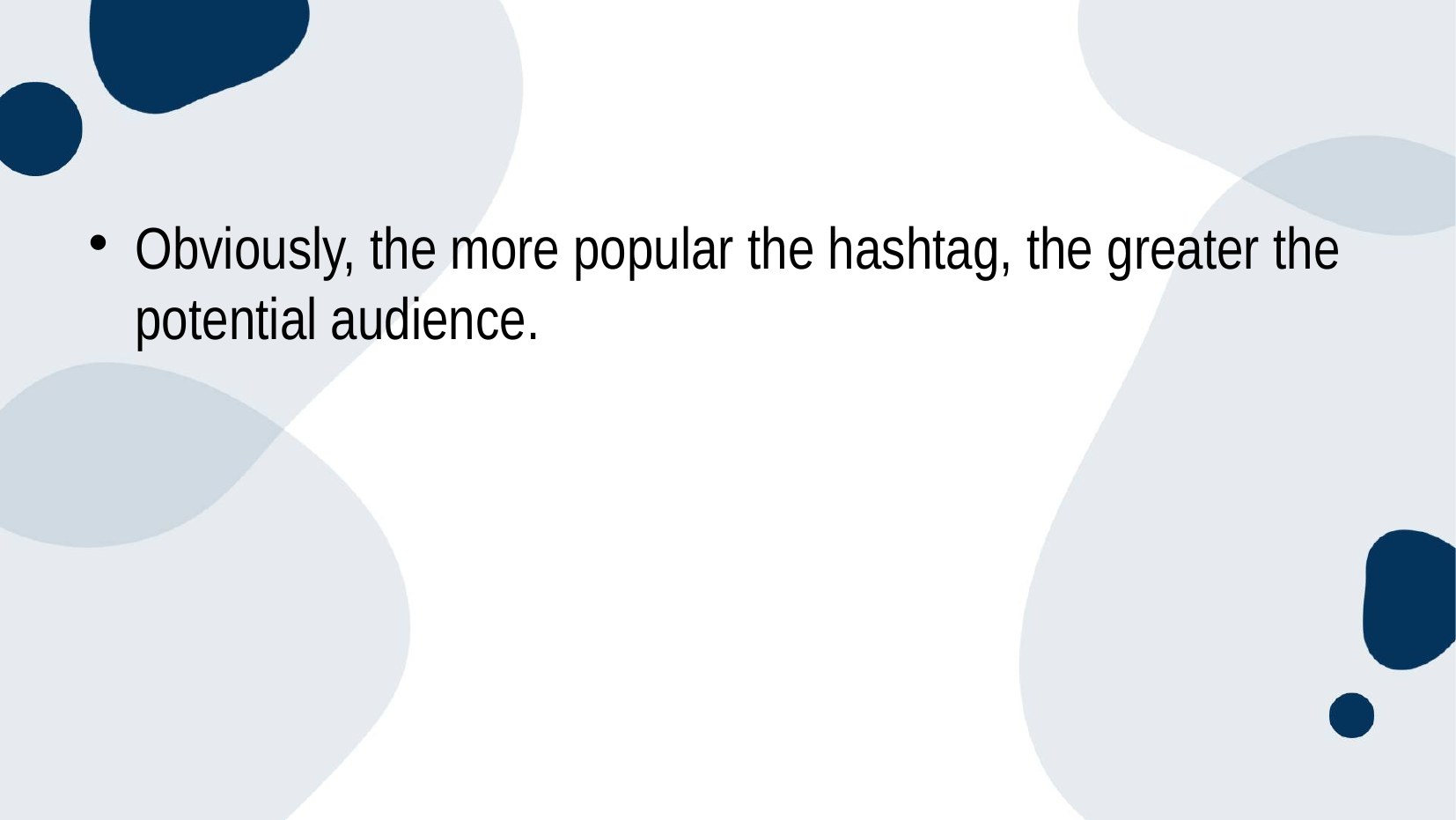

Obviously, the more popular the hashtag, the greater the potential audience.